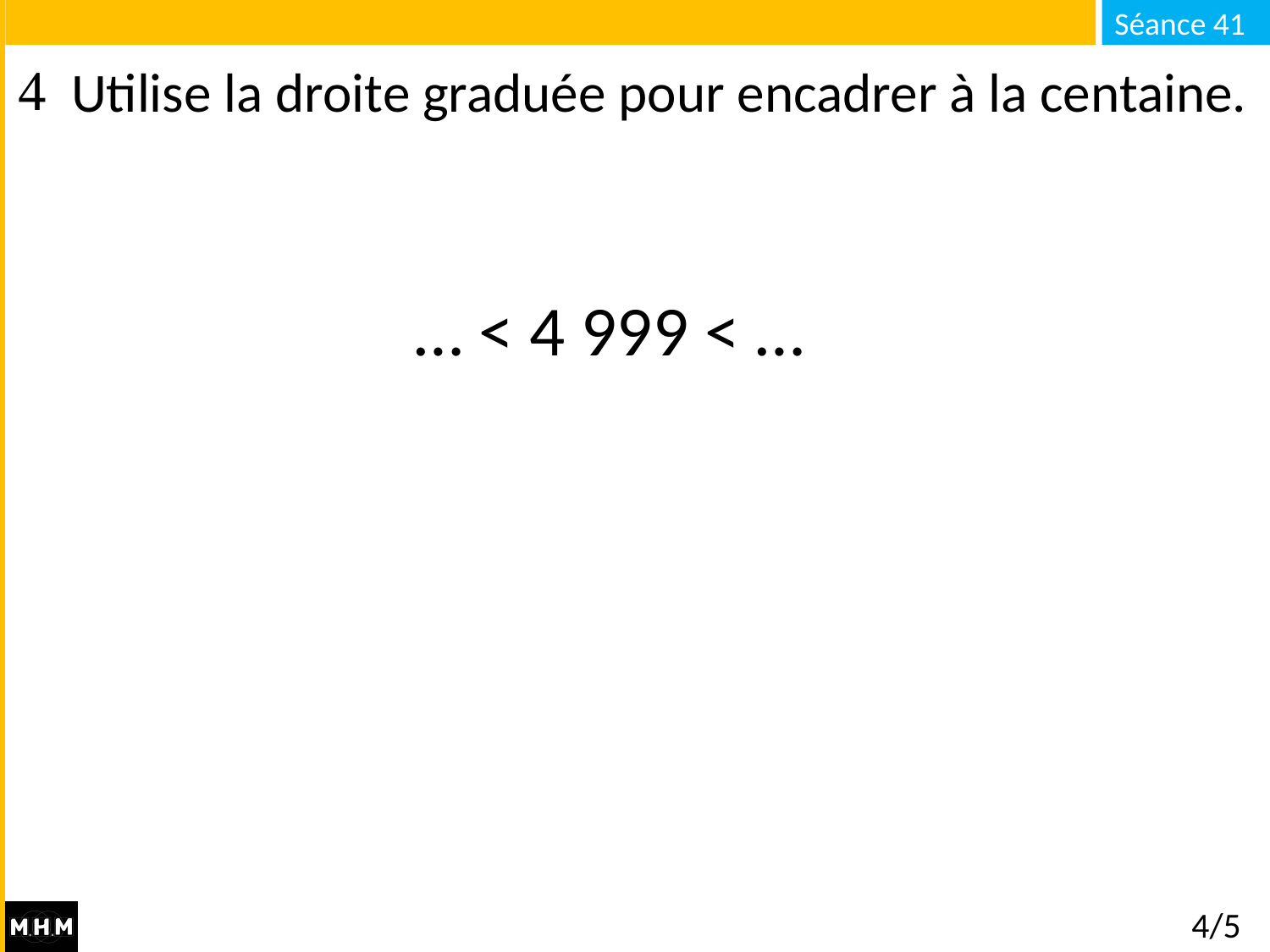

# Utilise la droite graduée pour encadrer à la centaine.
… < 4 999 < …
4/5